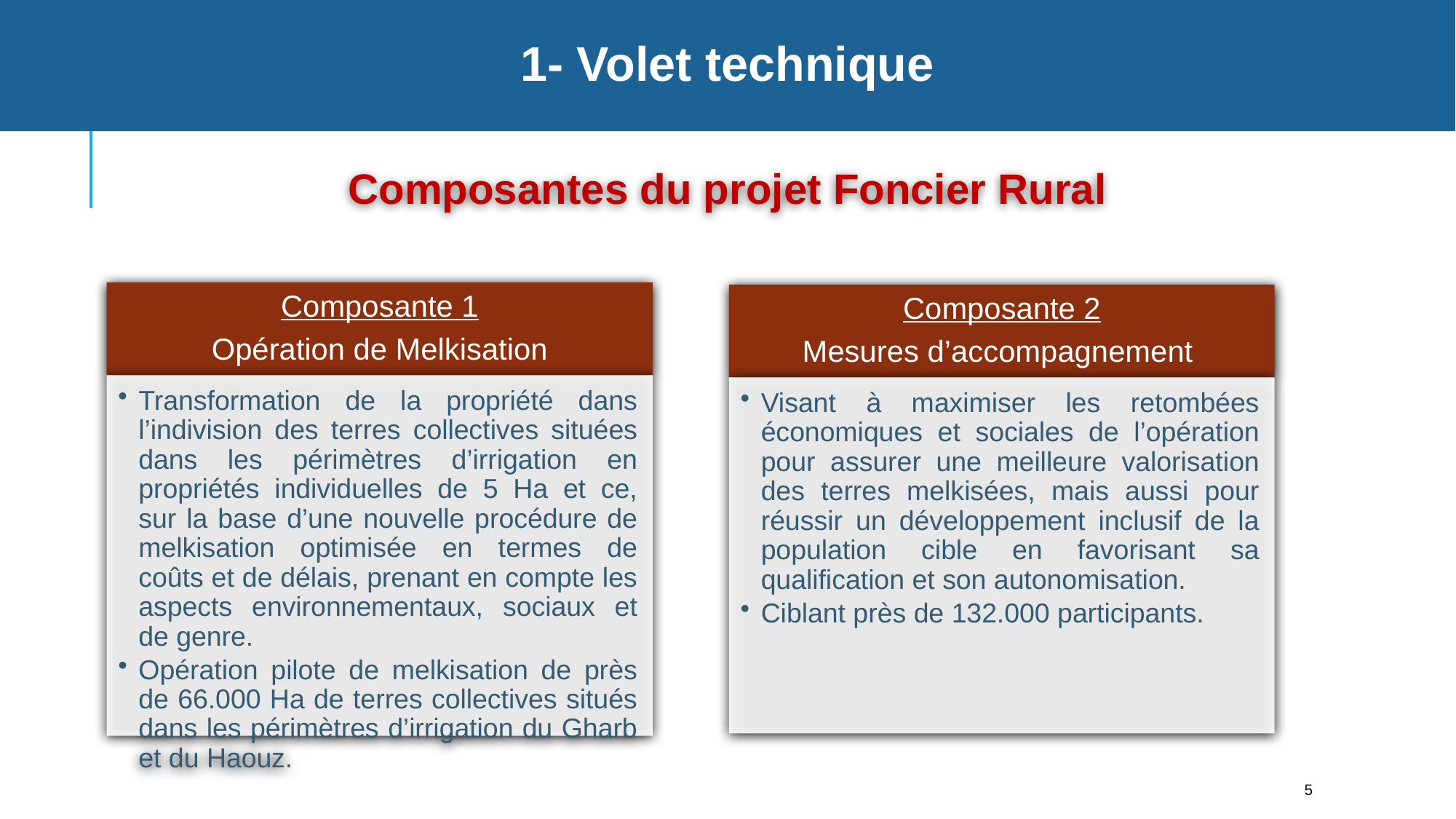

5
1- Volet technique
Composantes du projet Foncier Rural
Composante 1
Opération de Melkisation
Transformation de la propriété dans l’indivision des terres collectives situées dans les périmètres d’irrigation en propriétés individuelles de 5 Ha et ce, sur la base d’une nouvelle procédure de melkisation optimisée en termes de coûts et de délais, prenant en compte les aspects environnementaux, sociaux et de genre.
Opération pilote de melkisation de près de 66.000 Ha de terres collectives situés dans les périmètres d’irrigation du Gharb et du Haouz.
Composante 2
Mesures d’accompagnement
Visant à maximiser les retombées économiques et sociales de l’opération pour assurer une meilleure valorisation des terres melkisées, mais aussi pour réussir un développement inclusif de la population cible en favorisant sa qualification et son autonomisation.
Ciblant près de 132.000 participants.